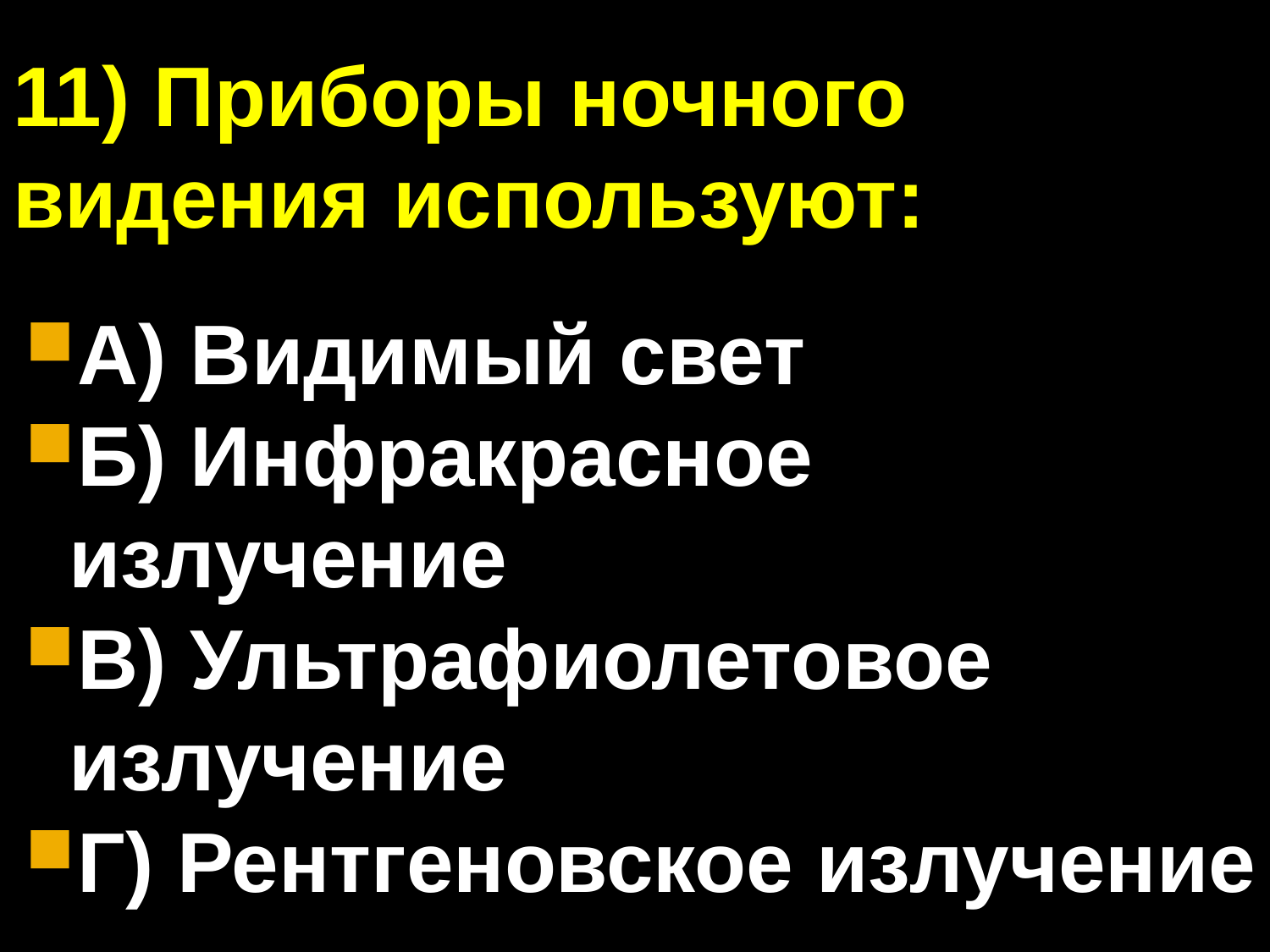

# 11) Приборы ночного видения используют:
А) Видимый свет
Б) Инфракрасное излучение
В) Ультрафиолетовое излучение
Г) Рентгеновское излучение